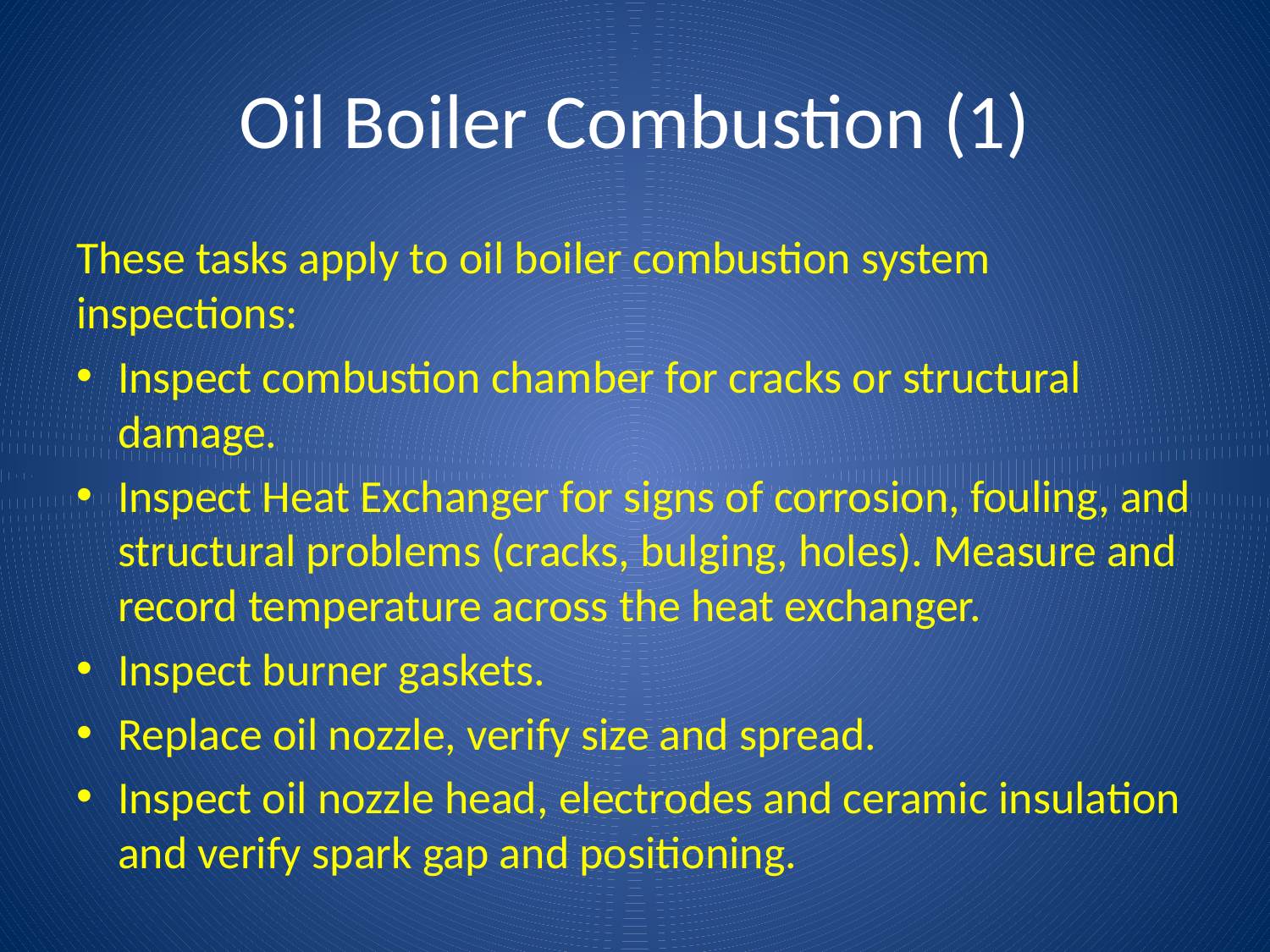

# Oil Boiler Combustion (1)
These tasks apply to oil boiler combustion system inspections:
Inspect combustion chamber for cracks or structural damage.
Inspect Heat Exchanger for signs of corrosion, fouling, and structural problems (cracks, bulging, holes). Measure and record temperature across the heat exchanger.
Inspect burner gaskets.
Replace oil nozzle, verify size and spread.
Inspect oil nozzle head, electrodes and ceramic insulation and verify spark gap and positioning.